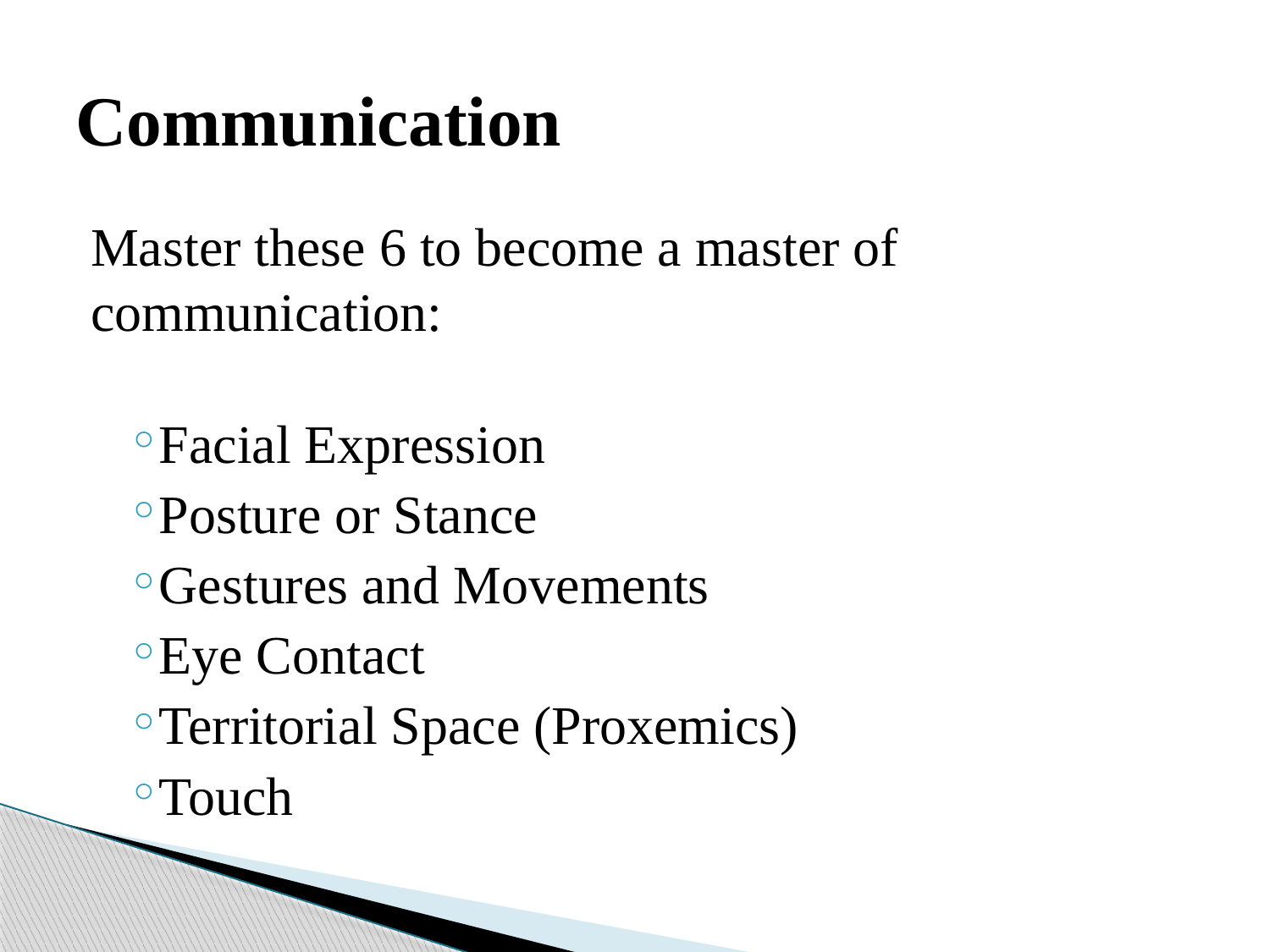

# Communication
Master these 6 to become a master of communication:

Facial Expression
Posture or Stance
Gestures and Movements
Eye Contact
Territorial Space (Proxemics)
Touch